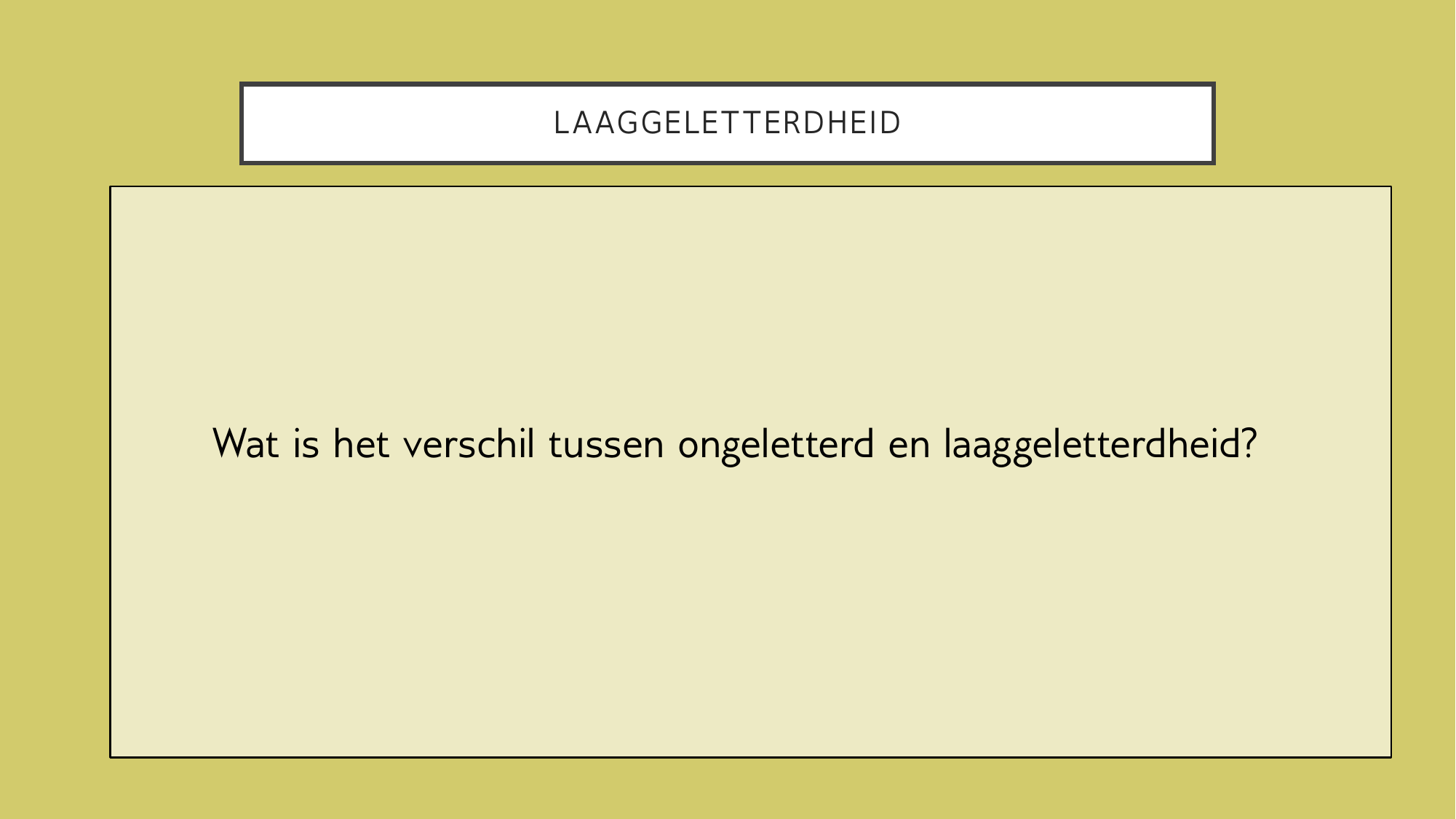

# LAAGGELETTERDHEID

Wat is het verschil tussen ongeletterd en laaggeletterdheid?